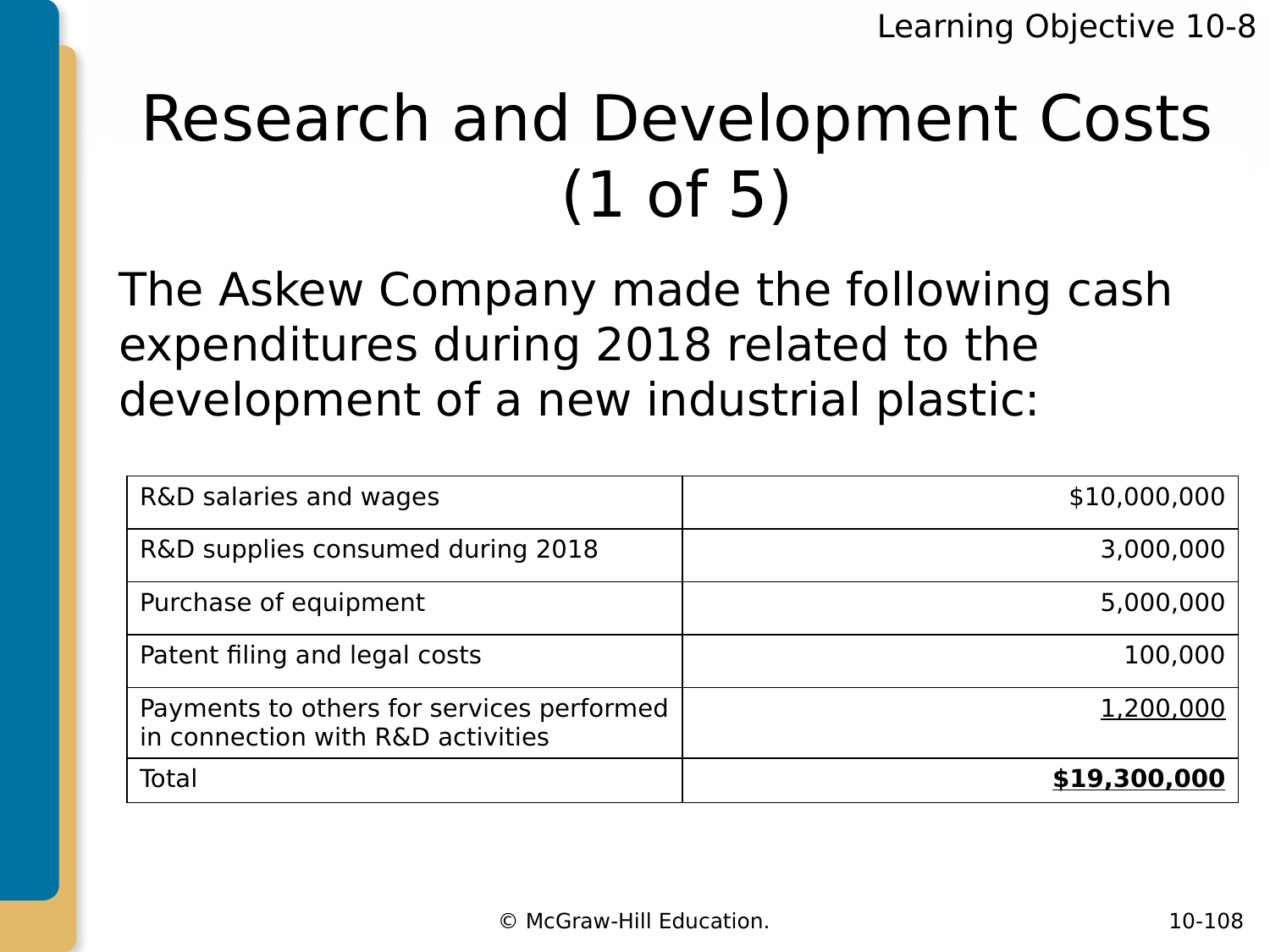

Learning Objective 10-8
# Research and Development Costs (1 of 5)
The Askew Company made the following cash expenditures during 2018 related to the development of a new industrial plastic:
| R&D salaries and wages | $10,000,000 |
| --- | --- |
| R&D supplies consumed during 2018 | 3,000,000 |
| Purchase of equipment | 5,000,000 |
| Patent filing and legal costs | 100,000 |
| Payments to others for services performed in connection with R&D activities | 1,200,000 |
| Total | $19,300,000 |